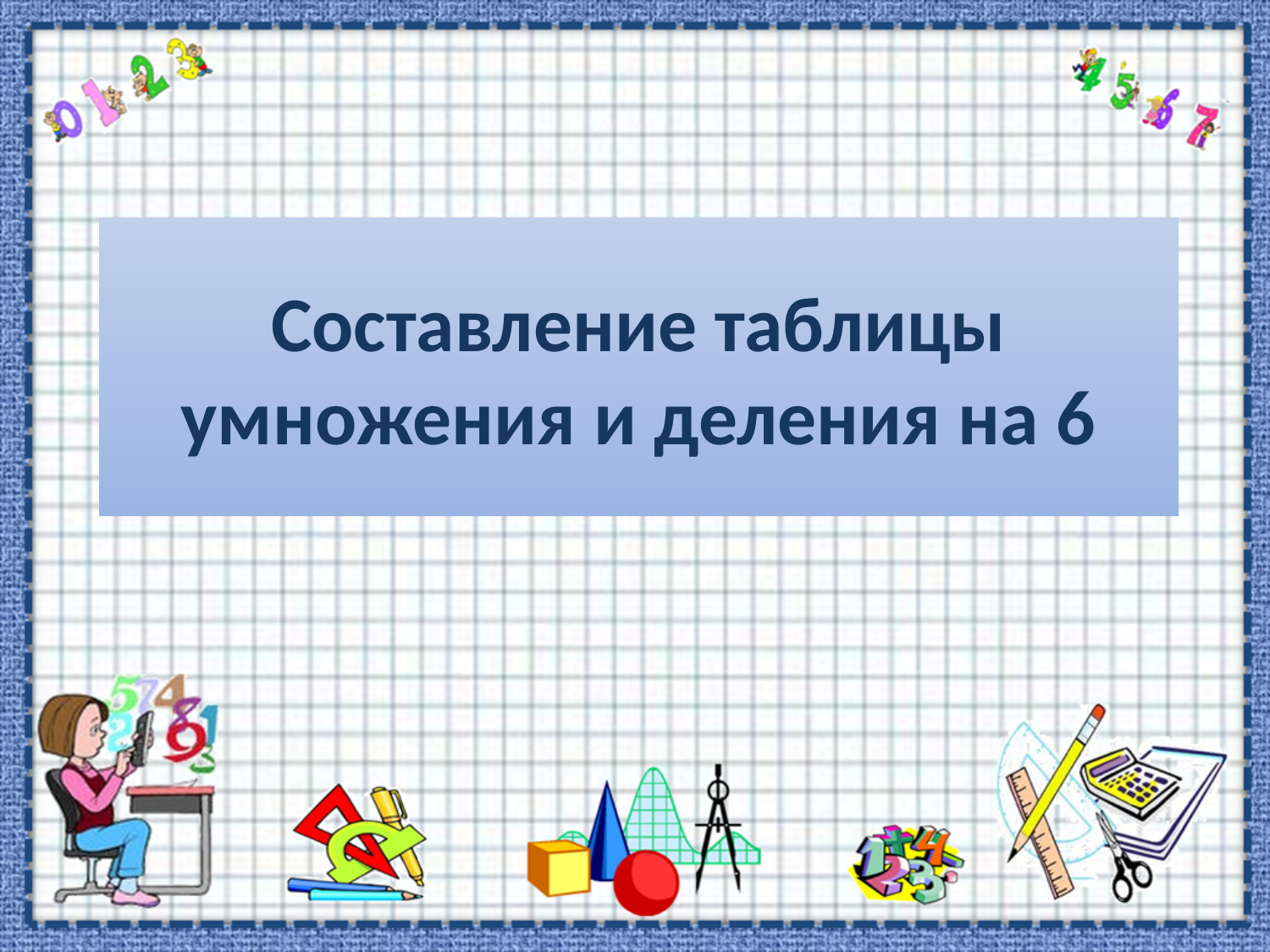

# Составление таблицы умножения и деления на 6